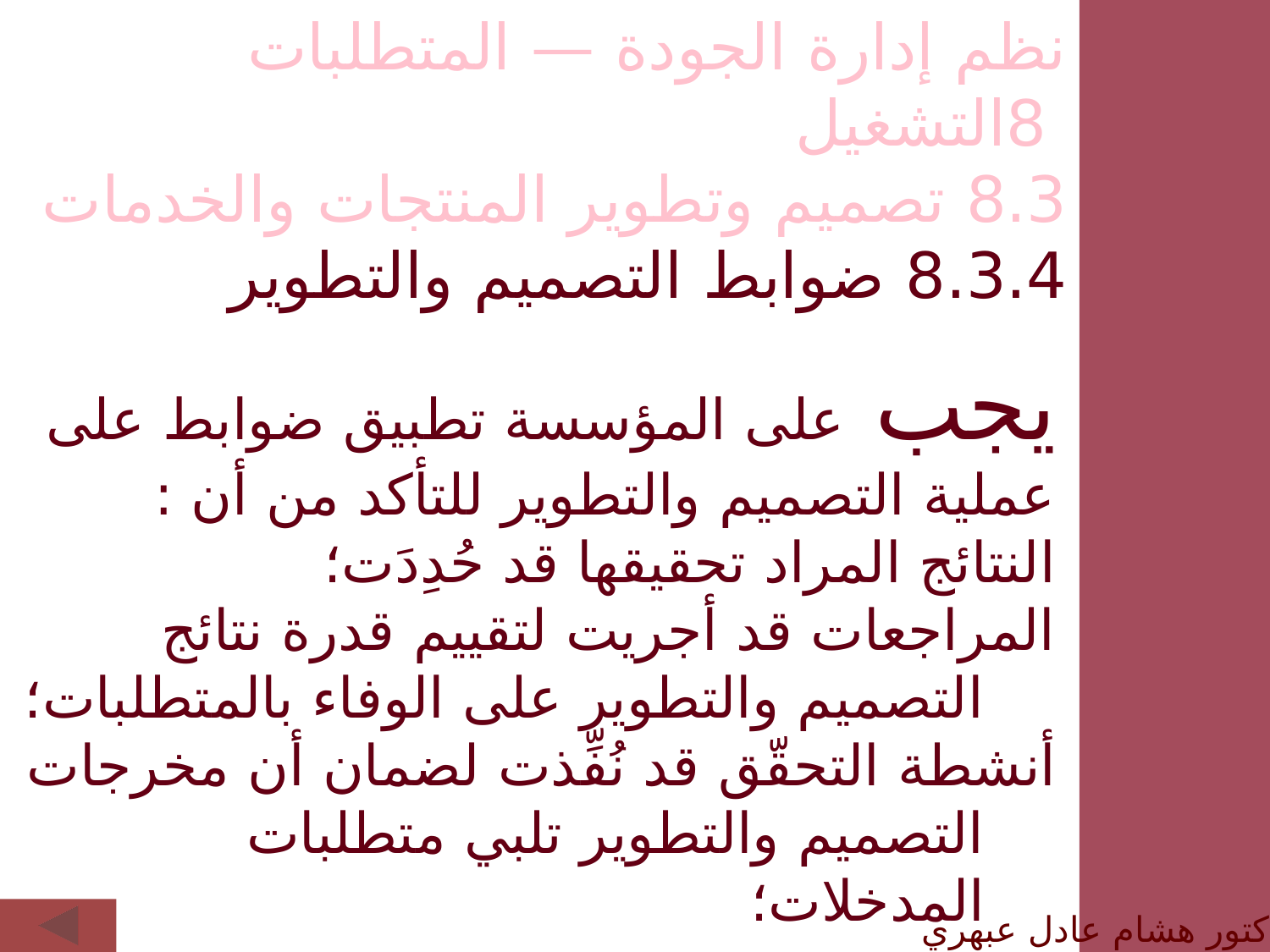

نظم إدارة الجودة — المتطلبات
 8التشغيل
8.3 تصميم وتطوير المنتجات والخدمات
8.3.4 ضوابط التصميم والتطوير

يجب على المؤسسة تطبيق ضوابط على عملية التصميم والتطوير للتأكد من أن :
النتائج المراد تحقيقها قد حُدِدَت؛
المراجعات قد أجريت لتقييم قدرة نتائج التصميم والتطوير على الوفاء بالمتطلبات؛
أنشطة التحقّق قد نُفِّذت لضمان أن مخرجات التصميم والتطوير تلبي متطلبات المدخلات؛

الدكتور هشام عادل عبهري